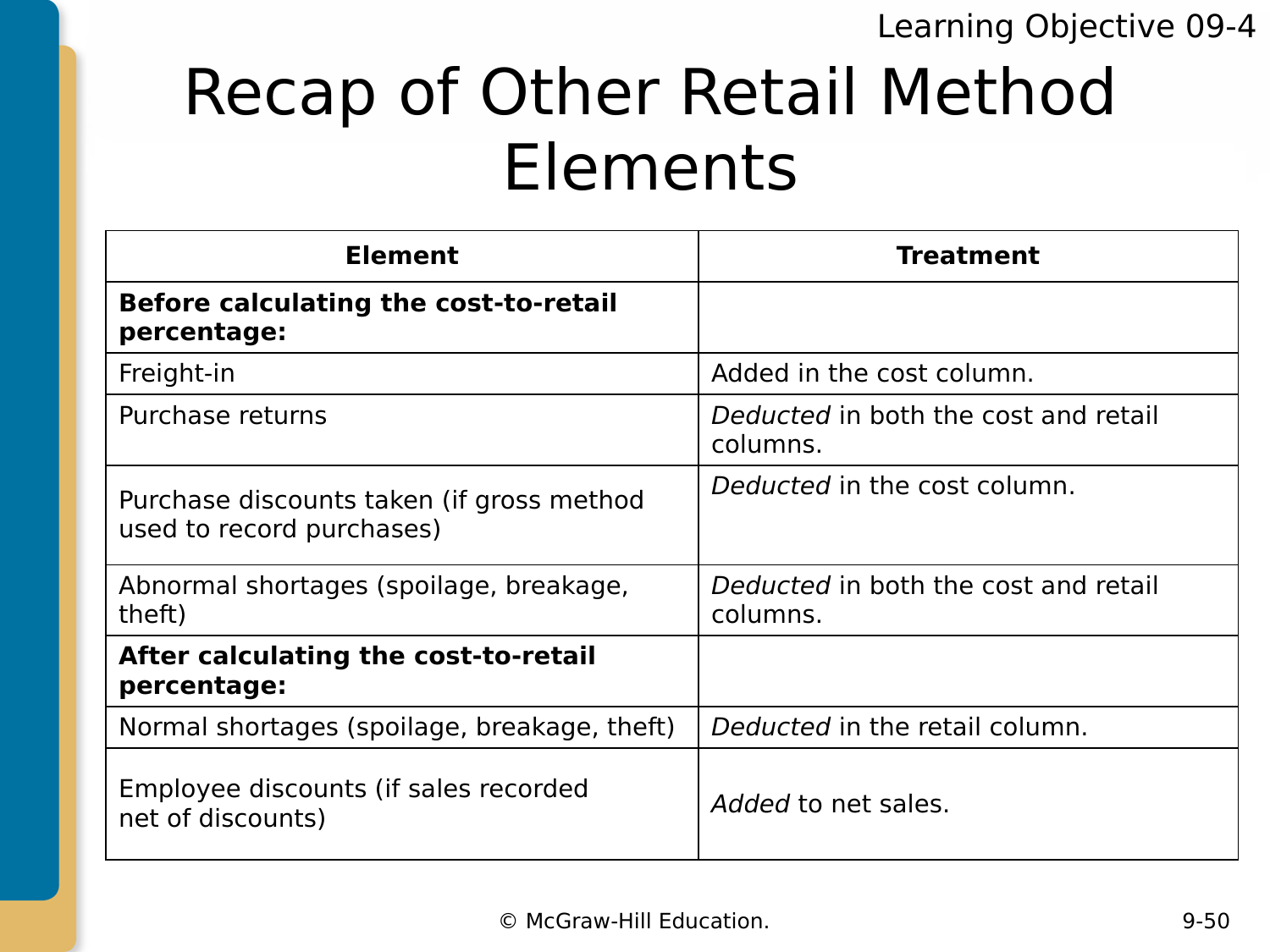

Learning Objective 09-4
# Recap of Other Retail Method Elements
| Element | Treatment |
| --- | --- |
| Before calculating the cost-to-retail percentage: |  |
| Freight-in | Added in the cost column. |
| Purchase returns | Deducted in both the cost and retail columns. |
| Purchase discounts taken (if gross method used to record purchases) | Deducted in the cost column. |
| Abnormal shortages (spoilage, breakage, theft) | Deducted in both the cost and retail columns. |
| After calculating the cost-to-retail percentage: |  |
| Normal shortages (spoilage, breakage, theft) | Deducted in the retail column. |
| Employee discounts (if sales recorded net of discounts) | Added to net sales. |